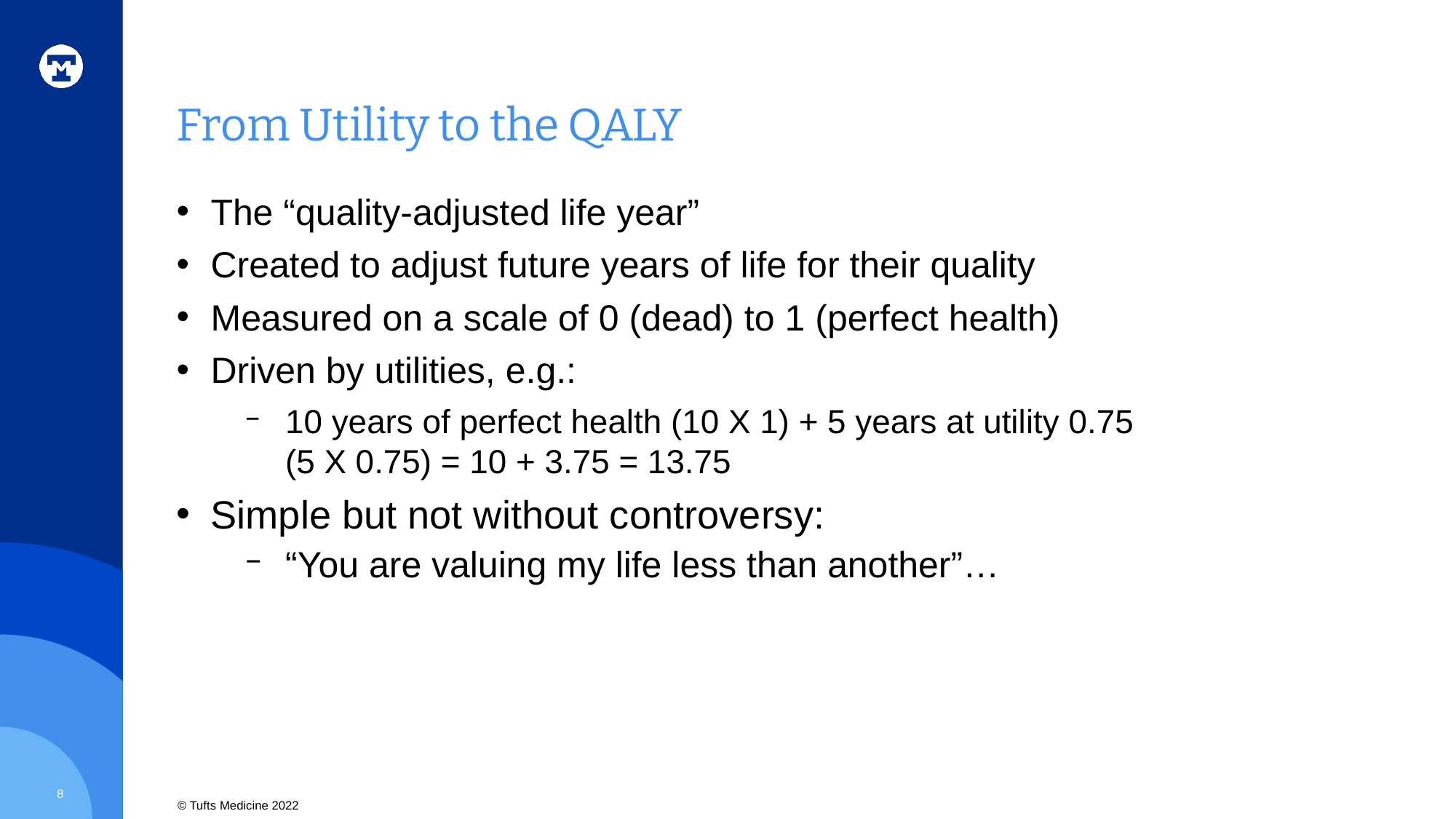

# From Utility to the QALY
The “quality-adjusted life year”
Created to adjust future years of life for their quality
Measured on a scale of 0 (dead) to 1 (perfect health)
Driven by utilities, e.g.:
10 years of perfect health (10 X 1) + 5 years at utility 0.75 (5 X 0.75) = 10 + 3.75 = 13.75
Simple but not without controversy:
“You are valuing my life less than another”…

8
© Tufts Medicine 2022